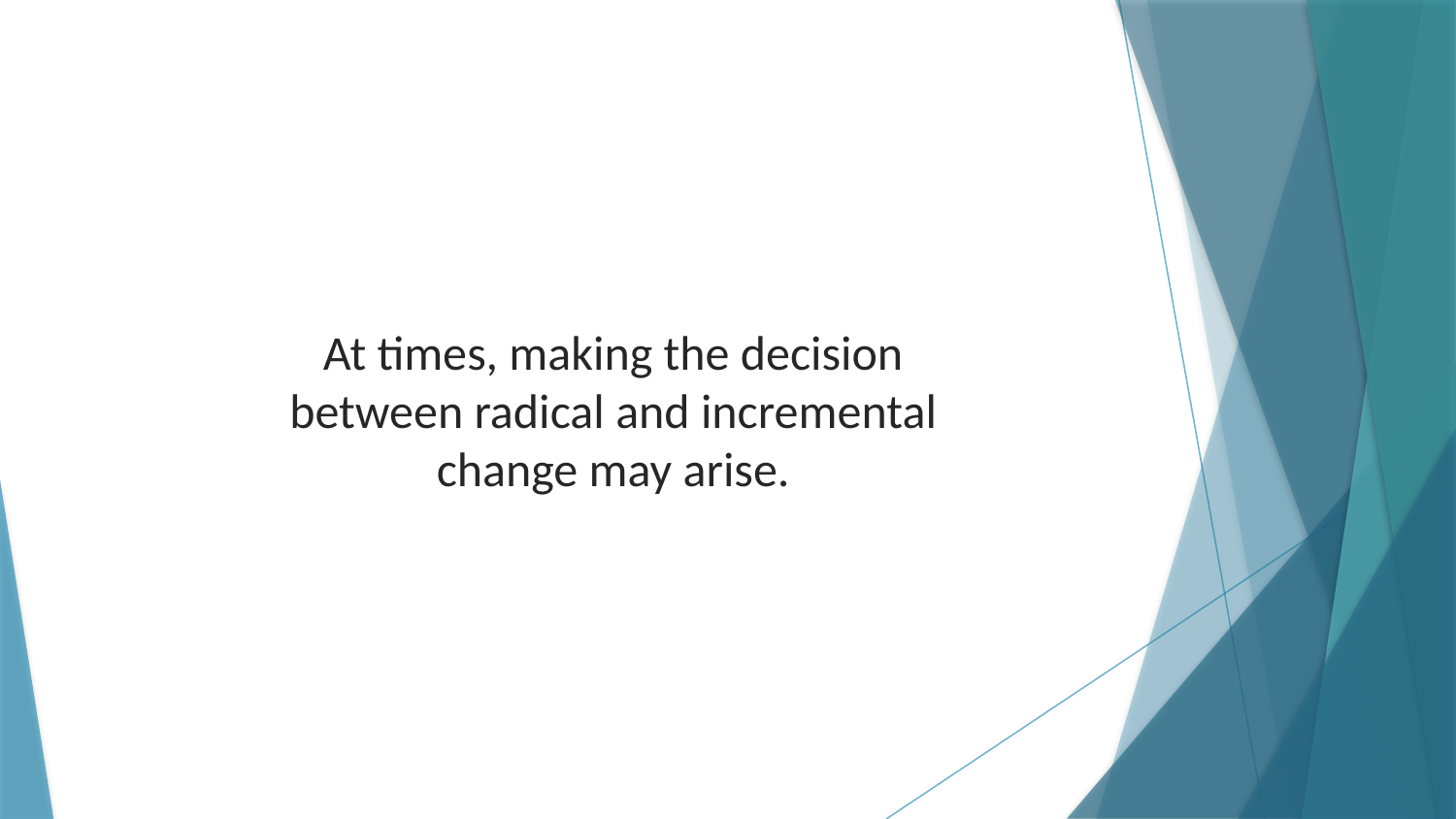

At times, making the decision between radical and incremental change may arise.